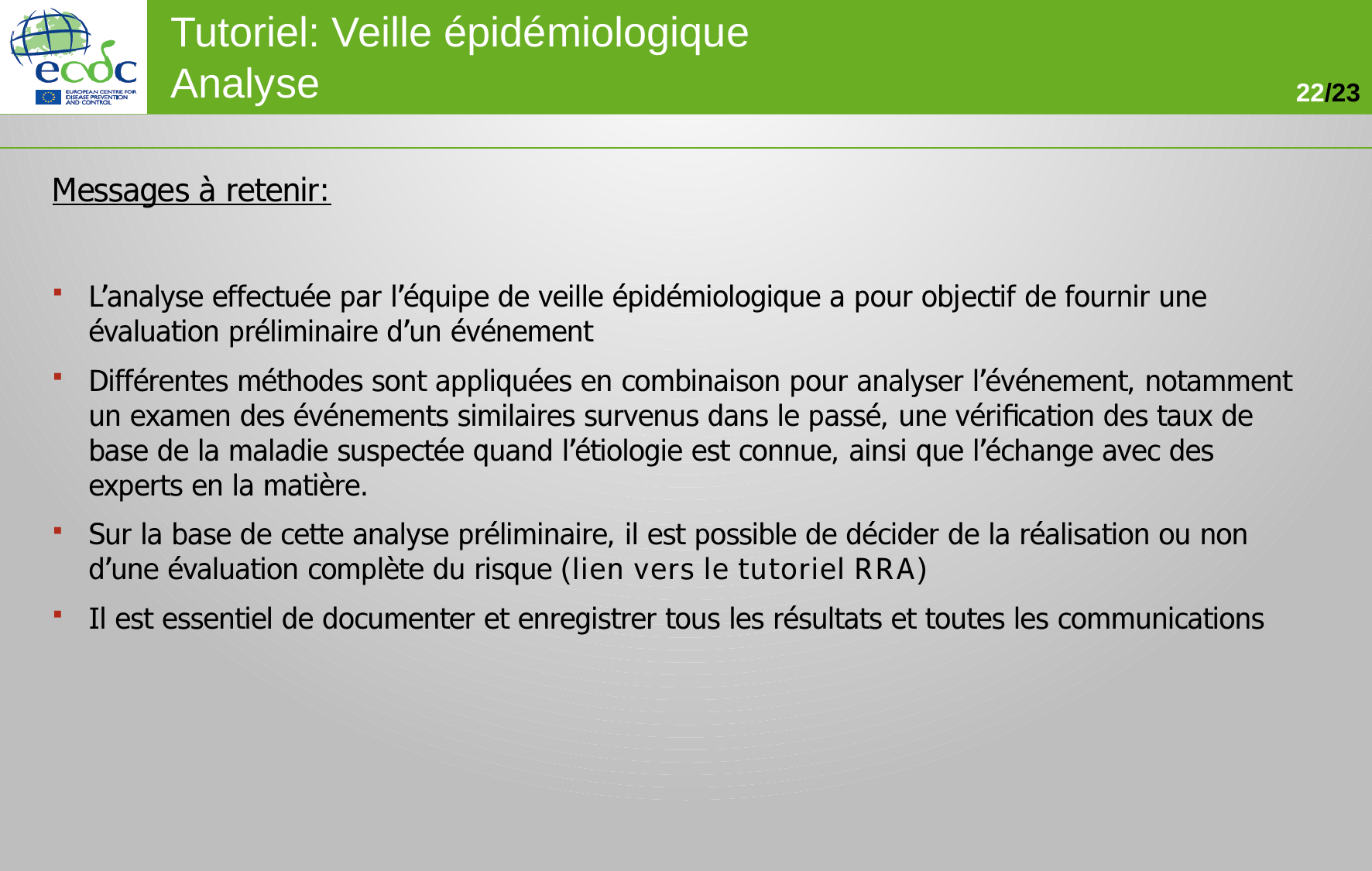

Messages à retenir:

L’analyse effectuée par l’équipe de veille épidémiologique a pour objectif de fournir une évaluation préliminaire d’un événement
Différentes méthodes sont appliquées en combinaison pour analyser l’événement, notamment un examen des événements similaires survenus dans le passé, une vérification des taux de base de la maladie suspectée quand l’étiologie est connue, ainsi que l’échange avec des experts en la matière.
Sur la base de cette analyse préliminaire, il est possible de décider de la réalisation ou non d’une évaluation complète du risque (lien vers le tutoriel RRA)
Il est essentiel de documenter et enregistrer tous les résultats et toutes les communications